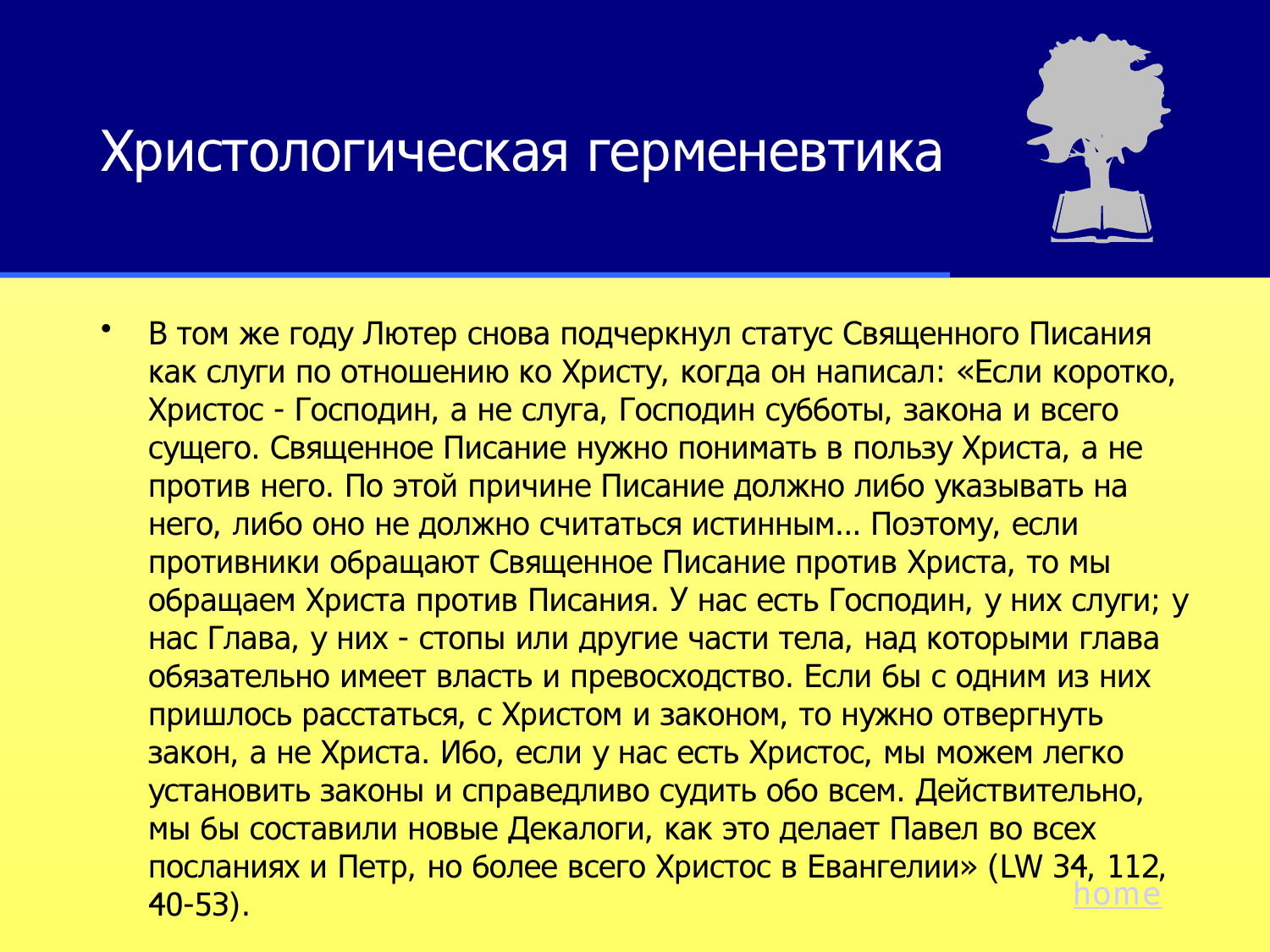

# Христологическая герменевтика
В том же году Лютер снова подчеркнул статус Священного Писания как слуги по отношению ко Христу, когда он написал: «Если коротко, Христос - Господин, а не слуга, Господин субботы, закона и всего сущего. Священное Писание нужно понимать в пользу Христа, а не против него. По этой причине Писание должно либо указывать на него, либо оно не должно считаться истинным… Поэтому, если противники обращают Священное Писание против Христа, то мы обращаем Христа против Писания. У нас есть Господин, у них слуги; у нас Глава, у них - стопы или другие части тела, над которыми глава обязательно имеет власть и превосходство. Если бы с одним из них пришлось расстаться, с Христом и законом, то нужно отвергнуть  закон, а не Христа. Ибо, если у нас есть Христос, мы можем легко установить законы и справедливо судить обо всем. Действительно, мы бы составили новые Декалоги, как это делает Павел во всех посланиях и Петр, но более всего Христос в Евангелии» (LW 34, 112, 40-53).